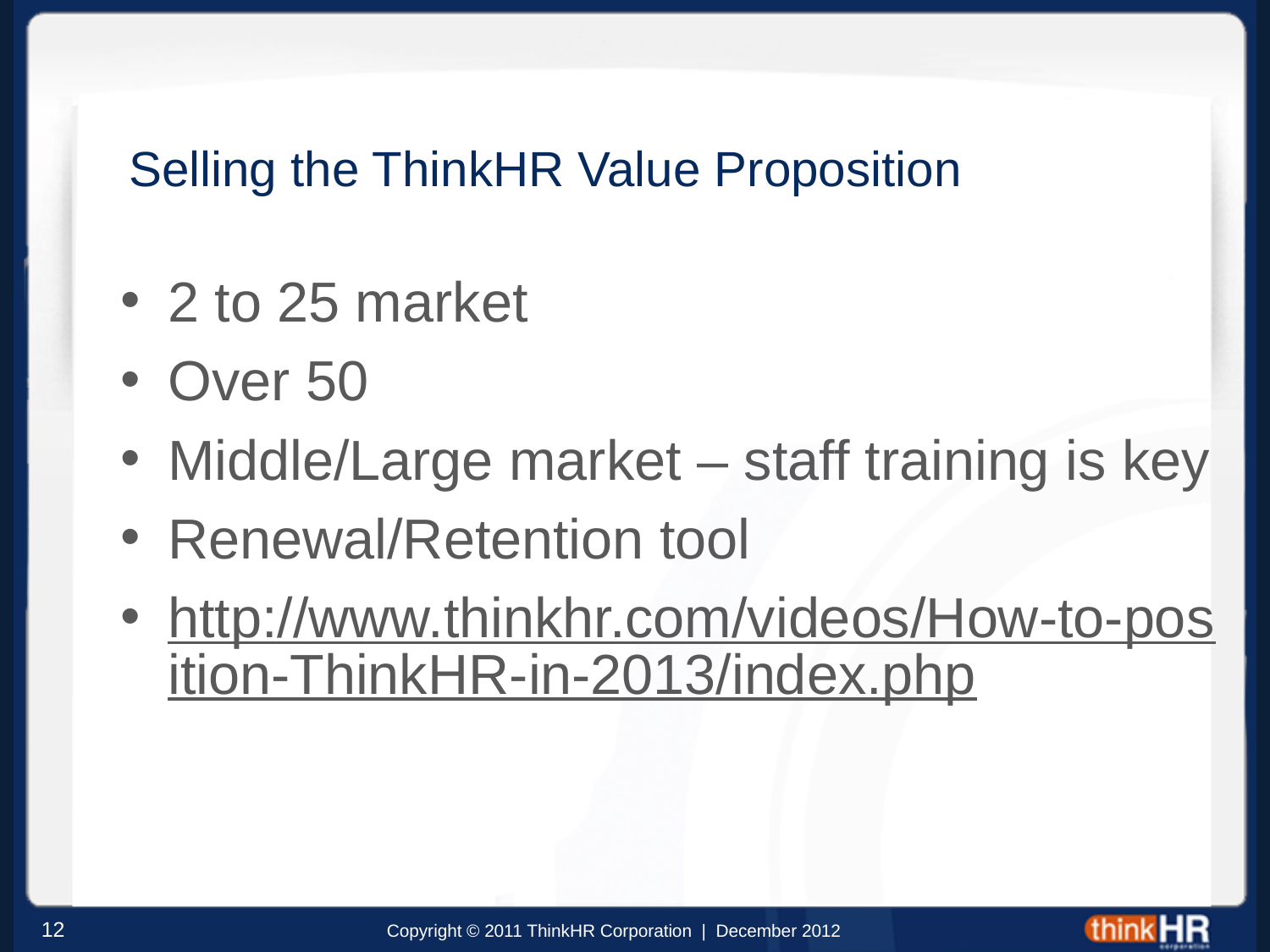

# Selling the ThinkHR Value Proposition
2 to 25 market
Over 50
Middle/Large market – staff training is key
Renewal/Retention tool
http://www.thinkhr.com/videos/How-to-position-ThinkHR-in-2013/index.php

12
Copyright © 2011 ThinkHR Corporation  |  December 2012